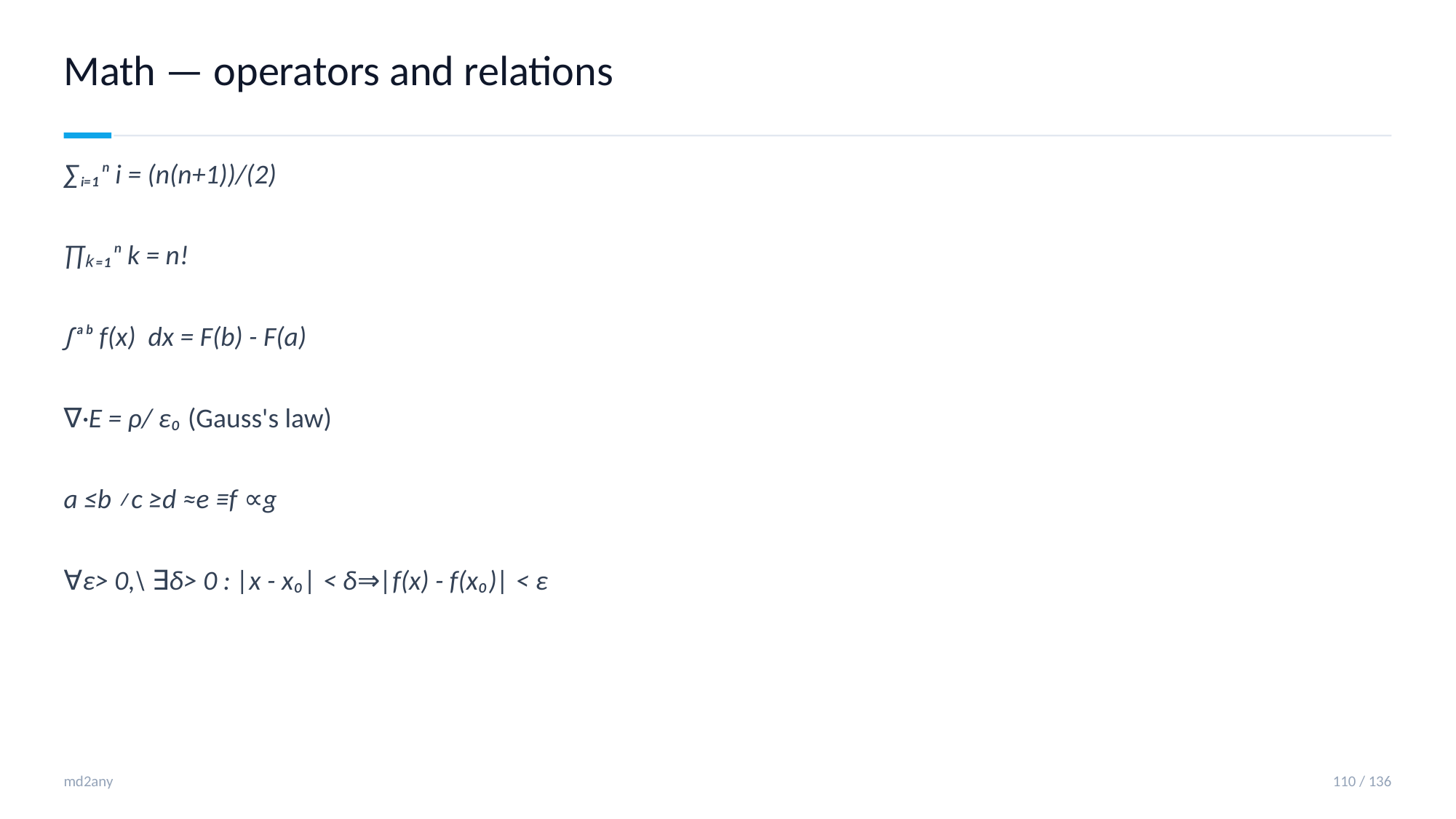

Math — operators and relations

∑ᵢ₌₁ⁿ i = (n(n+1))/(2)
∏ₖ₌₁ⁿ k = n!
∫ₐᵇ f(x)  dx = F(b) - F(a)
∇·E = ρ/ ε₀ (Gauss's law)
a ≤b ≠c ≥d ≈e ≡f ∝g
∀ε> 0,\ ∃δ> 0 : |x - x₀| < δ⇒|f(x) - f(x₀)| < ε
md2any
110 / 136